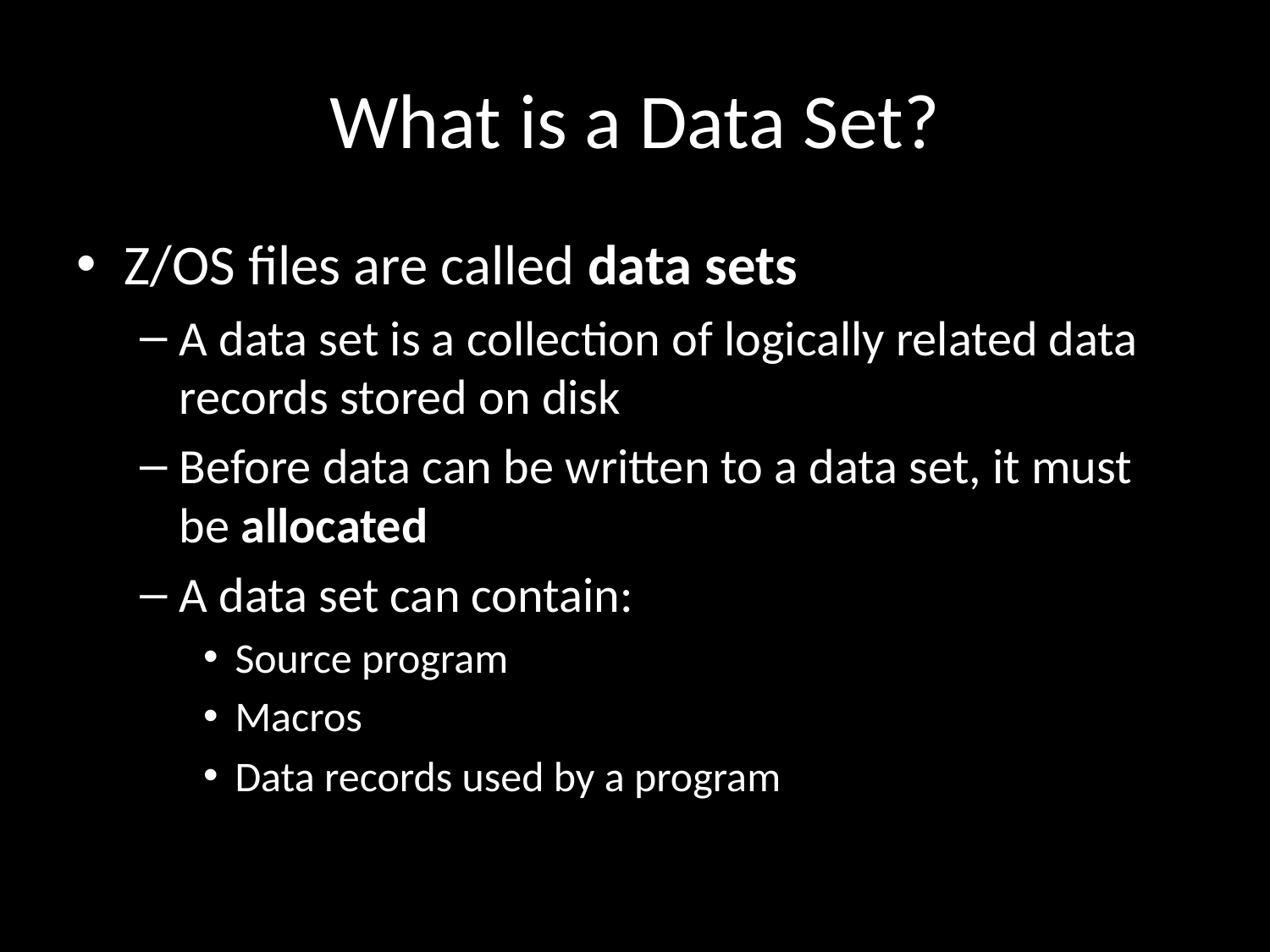

# What is a Data Set?
Z/OS files are called data sets
A data set is a collection of logically related data records stored on disk
Before data can be written to a data set, it must be allocated
A data set can contain:
Source program
Macros
Data records used by a program